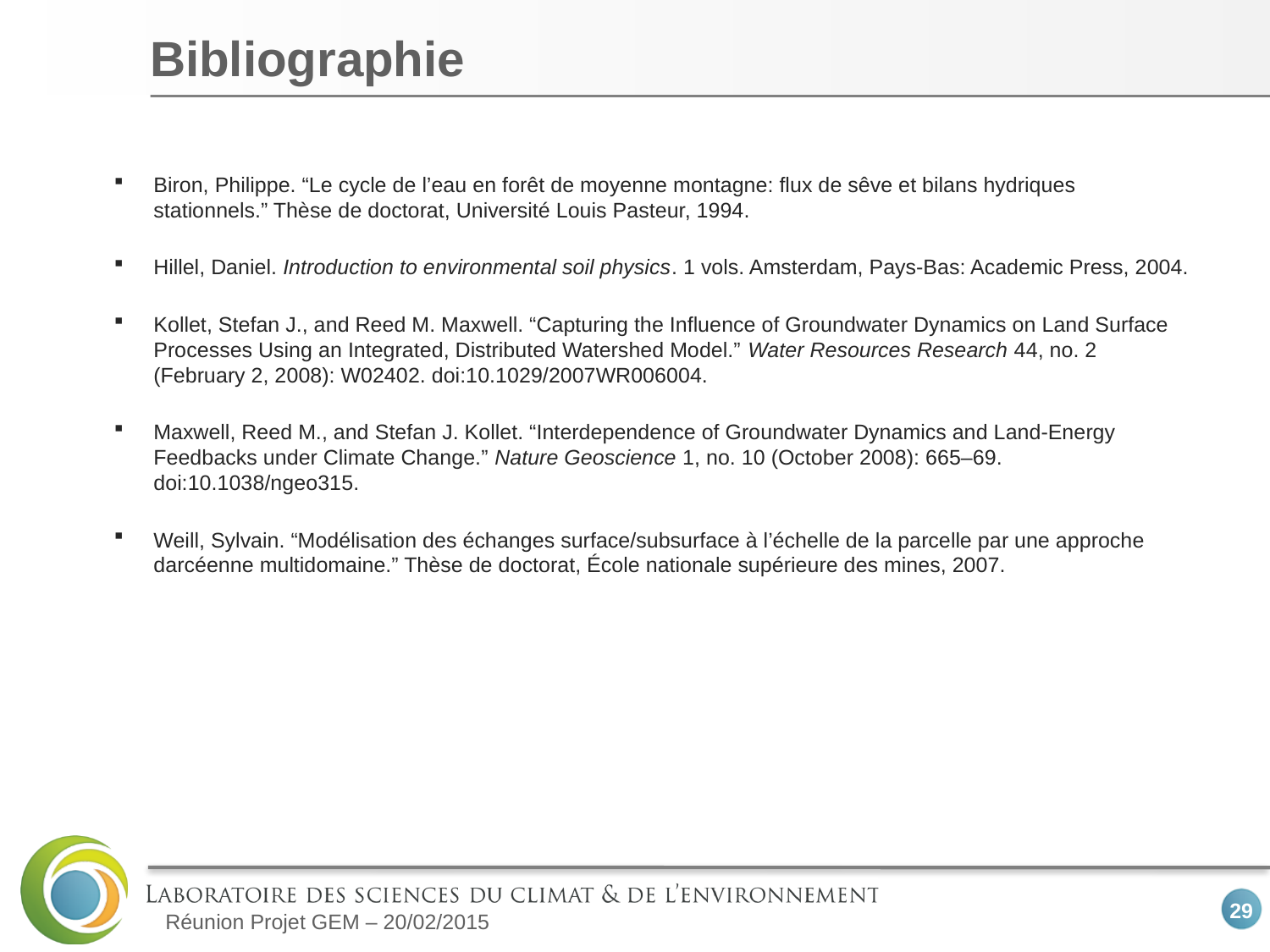

# Bibliographie
Biron, Philippe. “Le cycle de l’eau en forêt de moyenne montagne: flux de sêve et bilans hydriques stationnels.” Thèse de doctorat, Université Louis Pasteur, 1994.
Hillel, Daniel. Introduction to environmental soil physics. 1 vols. Amsterdam, Pays-Bas: Academic Press, 2004.
Kollet, Stefan J., and Reed M. Maxwell. “Capturing the Influence of Groundwater Dynamics on Land Surface Processes Using an Integrated, Distributed Watershed Model.” Water Resources Research 44, no. 2 (February 2, 2008): W02402. doi:10.1029/2007WR006004.
Maxwell, Reed M., and Stefan J. Kollet. “Interdependence of Groundwater Dynamics and Land-Energy Feedbacks under Climate Change.” Nature Geoscience 1, no. 10 (October 2008): 665–69. doi:10.1038/ngeo315.
Weill, Sylvain. “Modélisation des échanges surface/subsurface à l’échelle de la parcelle par une approche darcéenne multidomaine.” Thèse de doctorat, École nationale supérieure des mines, 2007.
Réunion Projet GEM – 20/02/2015